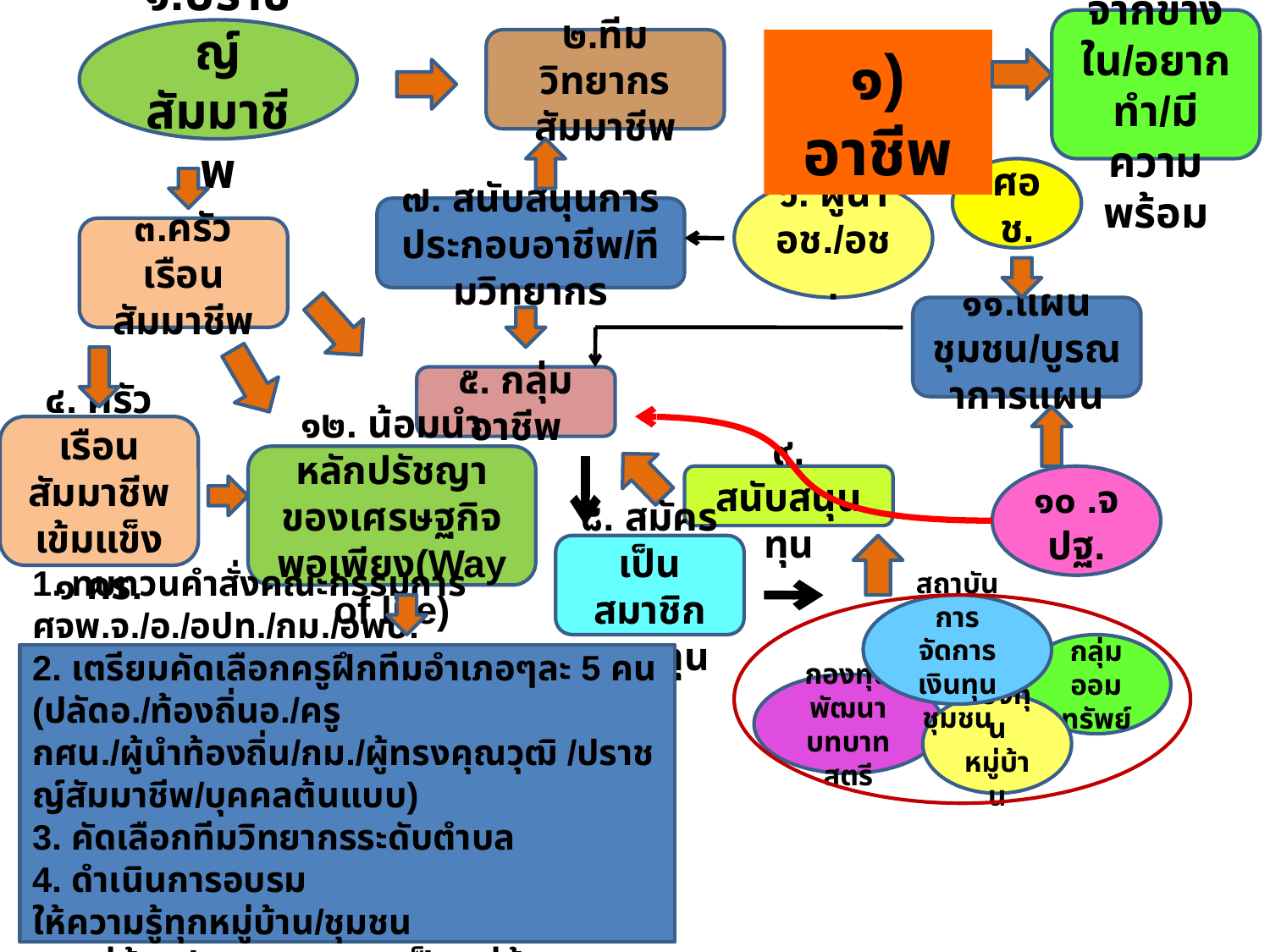

ระเบิดจากข้างใน/อยากทำ/มีความพร้อม
๑.ปราชญ์สัมมาชีพ
๒.ทีมวิทยากรสัมมาชีพ
๑) อาชีพ

ศอช.

๖. ผู้นำอช./อช.
๗. สนับสนุนการประกอบอาชีพ/ทีมวิทยากร
๓.ครัวเรือนสัมมาชีพ

๑๑.แผนชุมชน/บูรณาการแผน

๕. กลุ่มอาชีพ
๔. ครัวเรือนสัมมาชีพเข้มแข็ง ๑ คร.

๑๒. น้อมนำหลักปรัชญาของเศรษฐกิจพอเพียง(Way of life)

๙. สนับสนุนทุน
๑๐ .จปฐ.

๘. สมัครเป็นสมาชิกกองทุน

สถาบันการจัดการเงินทุนชุมชน
กลุ่ม
ออมทรัพย์
1. ทบทวนคำสั่งคณะกรรมการ ศจพ.จ./อ./อปท./กม./อพป.
2. เตรียมคัดเลือกครูฝึกทีมอำเภอๆละ 5 คน (ปลัดอ./ท้องถิ่นอ./ครู กศน./ผู้นำท้องถิ่น/กม./ผู้ทรงคุณวุฒิ /ปราชญ์สัมมาชีพ/บุคคลต้นแบบ)
3. คัดเลือกทีมวิทยากรระดับตำบล
4. ดำเนินการอบรม ให้ความรู้ทุกหมู่บ้าน/ชุมชน
๕. หมู่บ้านประกาศตนเอง เป็นหมู่บ้านเศรษฐกิจพอเพียงต้นแบบ
กองทุนพัฒนาบทบาทสตรี
กองทุนหมู่บ้าน